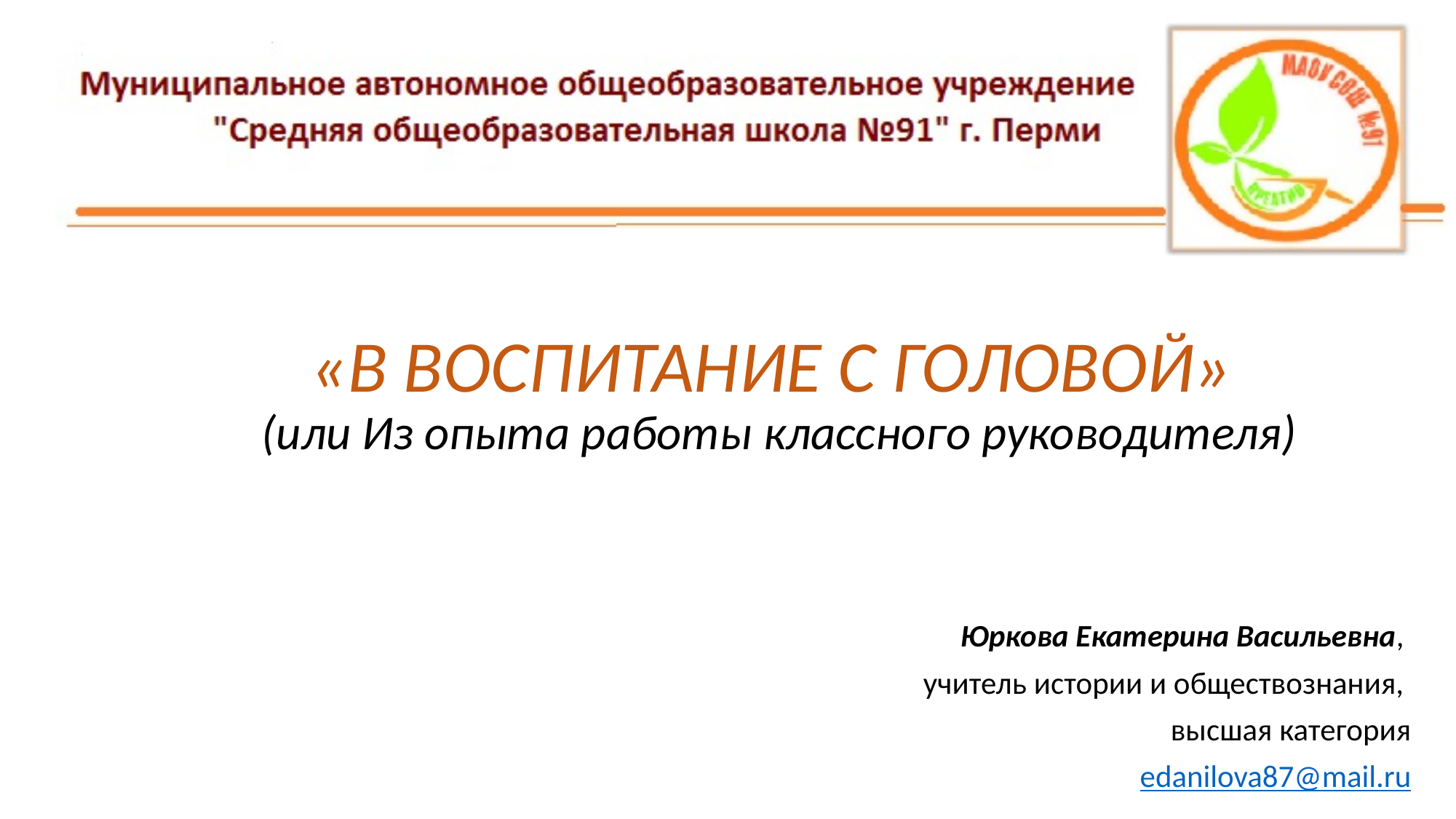

# «В ВОСПИТАНИЕ С ГОЛОВОЙ» (или Из опыта работы классного руководителя)
Юркова Екатерина Васильевна,
учитель истории и обществознания,
высшая категория
edanilova87@mail.ru